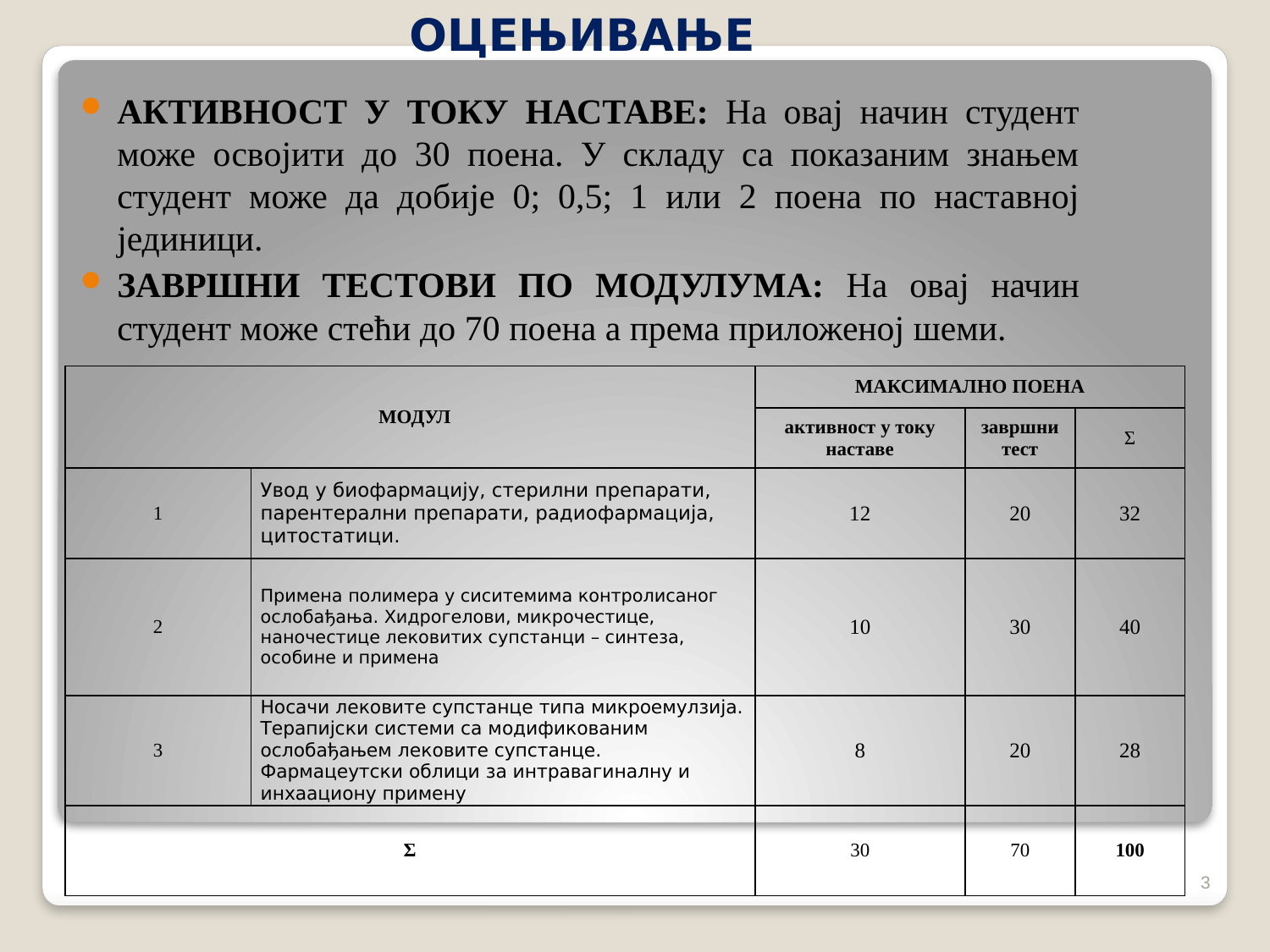

# ОЦЕЊИВАЊЕ
АКТИВНОСТ У ТОКУ НАСТАВЕ: На овај начин студент може освојити до 30 поена. У складу са показаним знањем студент може да добије 0; 0,5; 1 или 2 поена по наставној јединици.
ЗАВРШНИ ТЕСТОВИ ПО МОДУЛУМА: На овај начин студент може стећи до 70 поена а према приложеној шеми.

| МОДУЛ |  | МАКСИМАЛНО ПОЕНА |  |  |
| --- | --- | --- | --- | --- |
|  |  | активност у току наставе | завршни тест | Σ |
| 1 | Увод у биофармацију, стерилни препарати, парентерални препарати, радиофармација, цитостатици. | 12 | 20 | 32 |
| 2 | Примена полимера у сиситемима контролисаног ослобађања. Хидрогелови, микрочестице, наночестице лековитих супстанци – синтеза, особине и примена | 10 | 30 | 40 |
| 3 | Носачи лековите супстанце типа микроемулзија. Терапијски системи са модификованим ослобађањем лековите супстанце. Фармацеутски облици за интравагиналну и инхаациону примену | 8 | 20 | 28 |
| Σ |  | 30 | 70 | 100 |
3